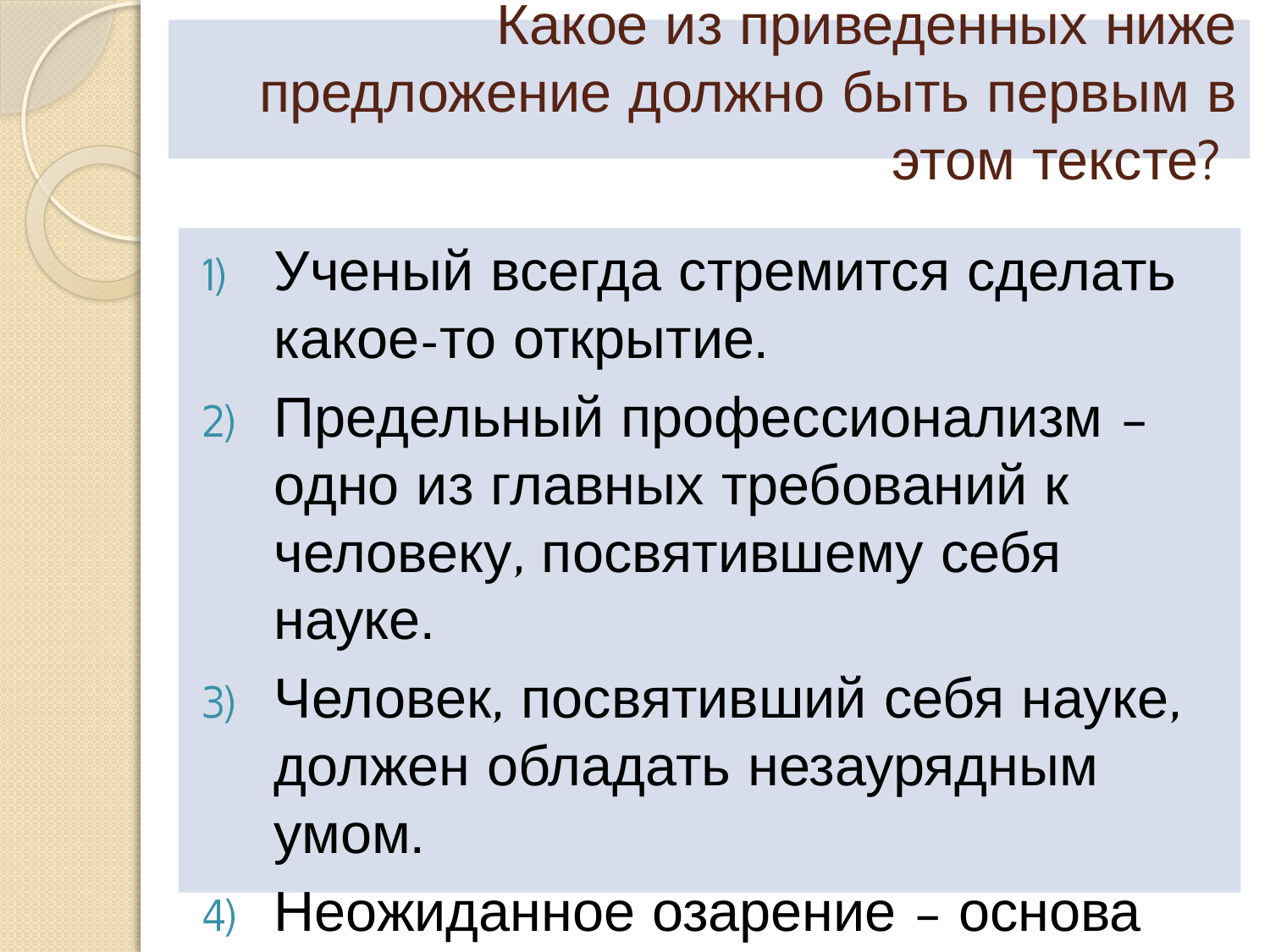

# Какое из приведенных ниже предложение должно быть первым в этом тексте?
Ученый всегда стремится сделать какое-то открытие.
Предельный профессионализм – одно из главных требований к человеку, посвятившему себя науке.
Человек, посвятивший себя науке, должен обладать незаурядным умом.
Неожиданное озарение – основа научного исследования.